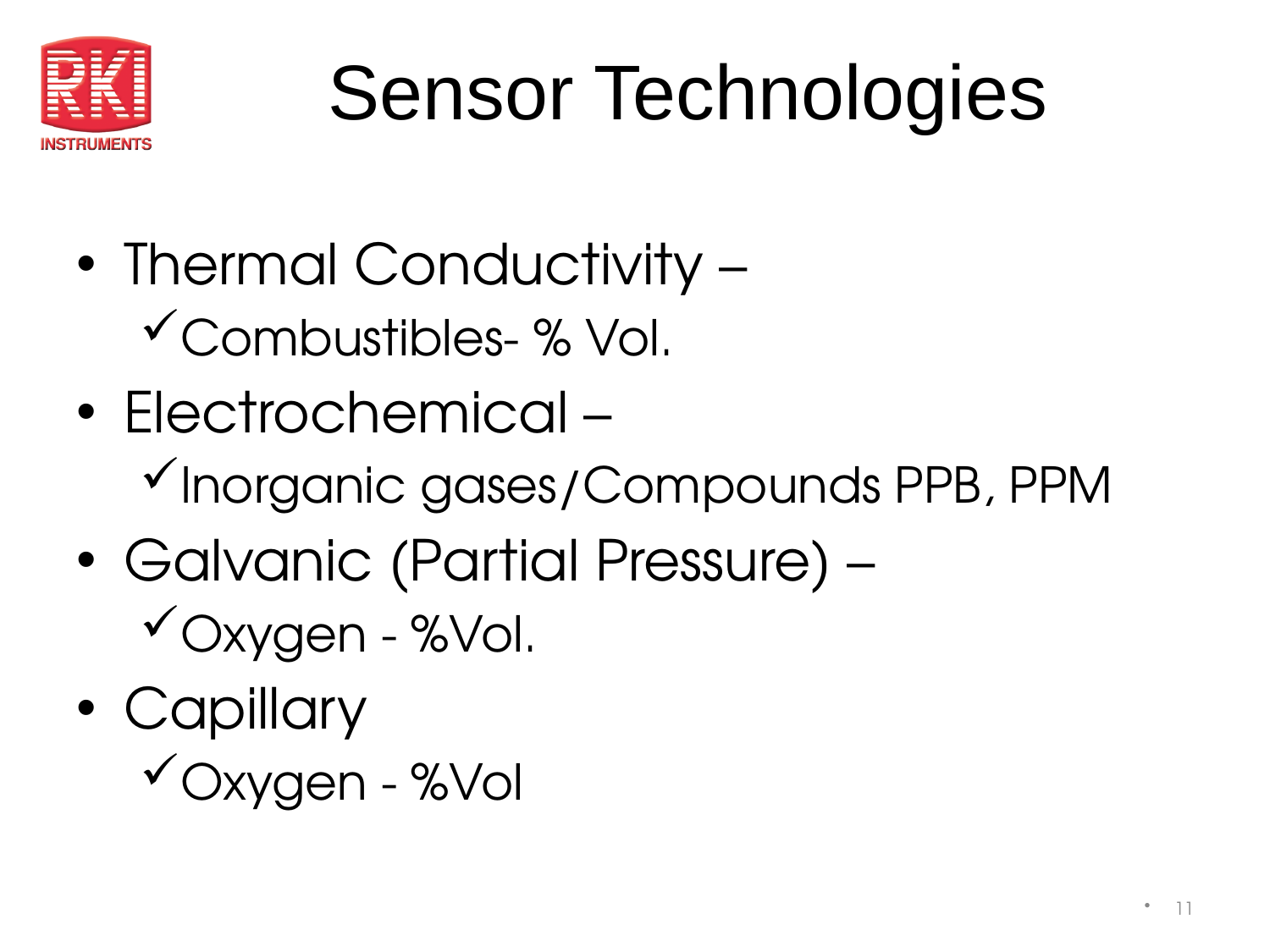

# Sensor Technologies
Thermal Conductivity –
Combustibles- % Vol.
Electrochemical –
Inorganic gases/Compounds PPB, PPM
Galvanic (Partial Pressure) –
Oxygen - %Vol.
Capillary
Oxygen - %Vol

11